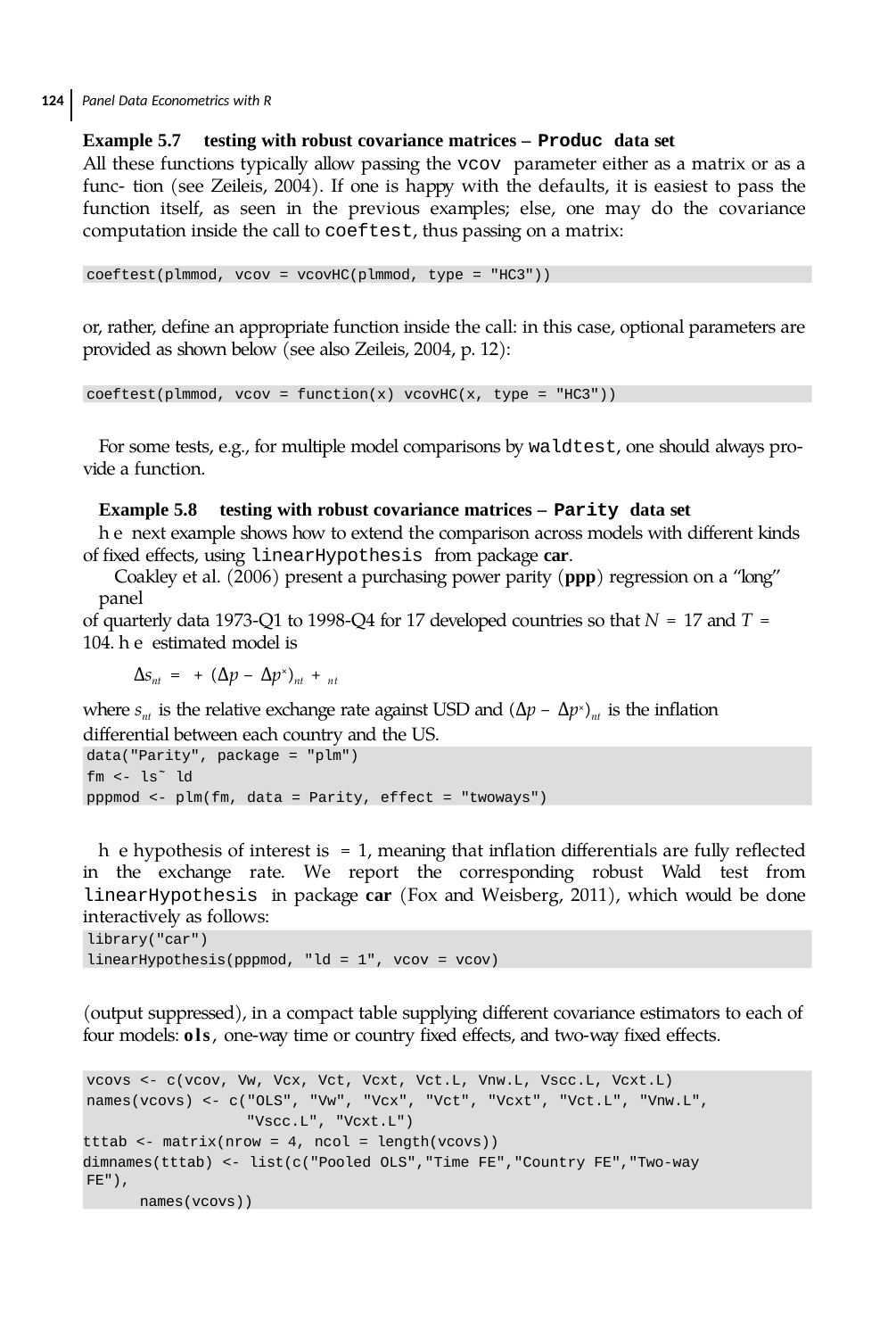

124  Panel Data Econometrics with R

Example 5.7  testing with robust covariance matrices – Produc data set
All these functions typically allow passing the vcov parameter either as a matrix or as a func- tion (see Zeileis, 2004). If one is happy with the defaults, it is easiest to pass the function itself, as seen in the previous examples; else, one may do the covariance computation inside the call to coeftest, thus passing on a matrix:

coeftest(plmmod, vcov = vcovHC(plmmod, type = "HC3"))
or, rather, deﬁne an appropriate function inside the call: in this case, optional parameters are provided as shown below (see also Zeileis, 2004, p. 12):
coeftest(plmmod, vcov = function(x) vcovHC(x, type = "HC3"))
For some tests, e.g., for multiple model comparisons by waldtest, one should always pro- vide a function.

Example 5.8  testing with robust covariance matrices – Parity data set
he next example shows how to extend the comparison across models with different kinds of ﬁxed effects, using linearHypothesis from package car.
Coakley et al. (2006) present a purchasing power parity (ppp) regression on a “long” panel
of quarterly data 1973-Q1 to 1998-Q4 for 17 developed countries so that N = 17 and T = 104. he estimated model is
Δsnt =  + (Δp – Δp×)nt + nt
where snt is the relative exchange rate against USD and (Δp – Δp×)nt is the inflation differential between each country and the US.
data("Parity", package = "plm")
fm <- ls ̃ ld
pppmod <- plm(fm, data = Parity, effect = "twoways")
he hypothesis of interest is  = 1, meaning that inflation differentials are fully reflected in the exchange rate. We report the corresponding robust Wald test from linearHypothesis in package car (Fox and Weisberg, 2011), which would be done interactively as follows:
library("car")
linearHypothesis(pppmod, "ld = 1", vcov = vcov)
(output suppressed), in a compact table supplying different covariance estimators to each of four models: ols, one-way time or country ﬁxed effects, and two-way ﬁxed effects.
vcovs <- c(vcov, Vw, Vcx, Vct, Vcxt, Vct.L, Vnw.L, Vscc.L, Vcxt.L)
names(vcovs) <- c("OLS", "Vw", "Vcx", "Vct", "Vcxt", "Vct.L", "Vnw.L", "Vscc.L", "Vcxt.L")
tttab <- matrix(nrow = 4, ncol = length(vcovs))
dimnames(tttab) <- list(c("Pooled OLS","Time FE","Country FE","Two-way FE"),
names(vcovs))